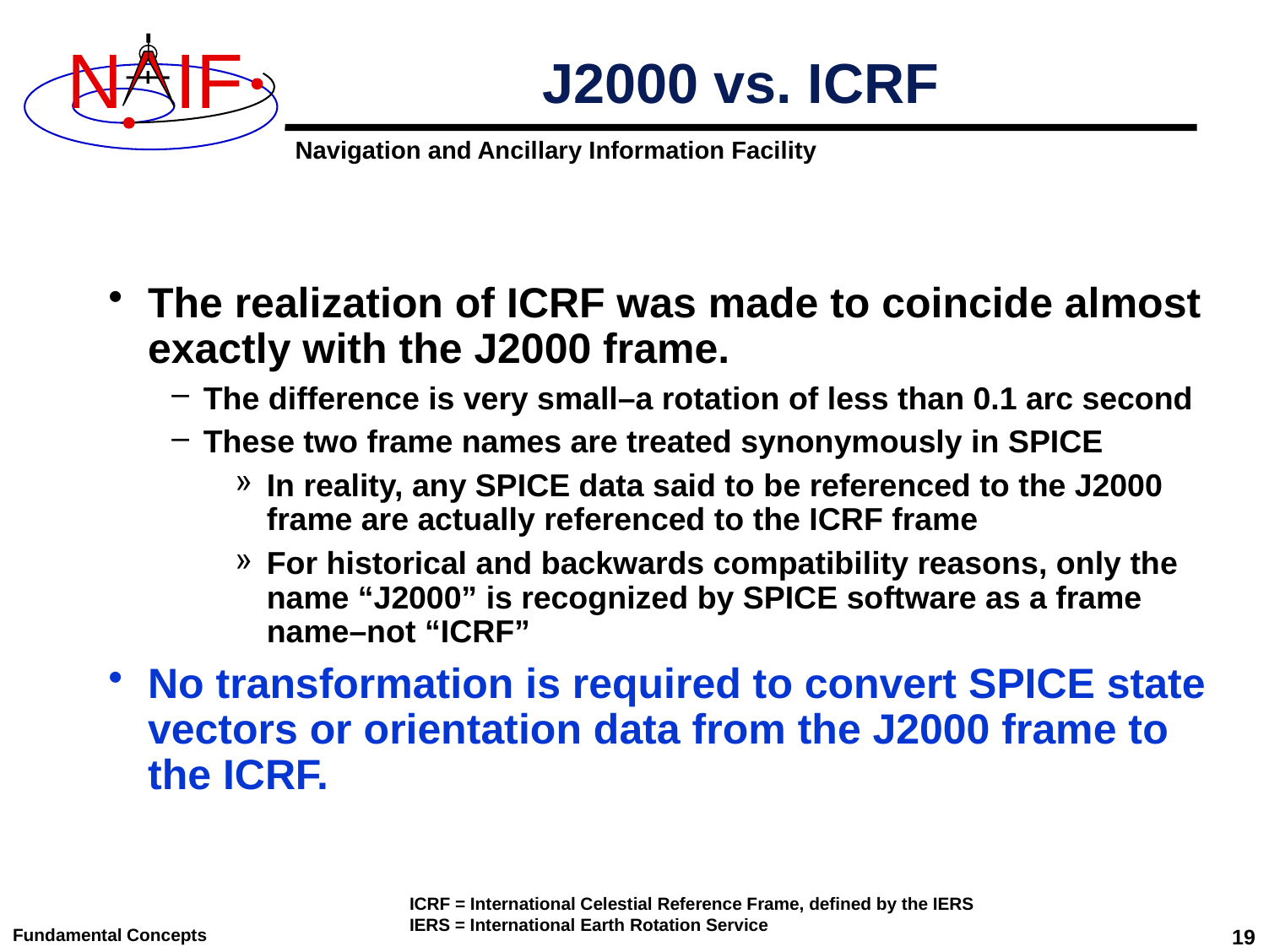

# J2000 vs. ICRF
The realization of ICRF was made to coincide almost exactly with the J2000 frame.
The difference is very small–a rotation of less than 0.1 arc second
These two frame names are treated synonymously in SPICE
In reality, any SPICE data said to be referenced to the J2000 frame are actually referenced to the ICRF frame
For historical and backwards compatibility reasons, only the name “J2000” is recognized by SPICE software as a frame name–not “ICRF”
No transformation is required to convert SPICE state vectors or orientation data from the J2000 frame to the ICRF.

ICRF = International Celestial Reference Frame, defined by the IERS
IERS = International Earth Rotation Service
Fundamental Concepts
19